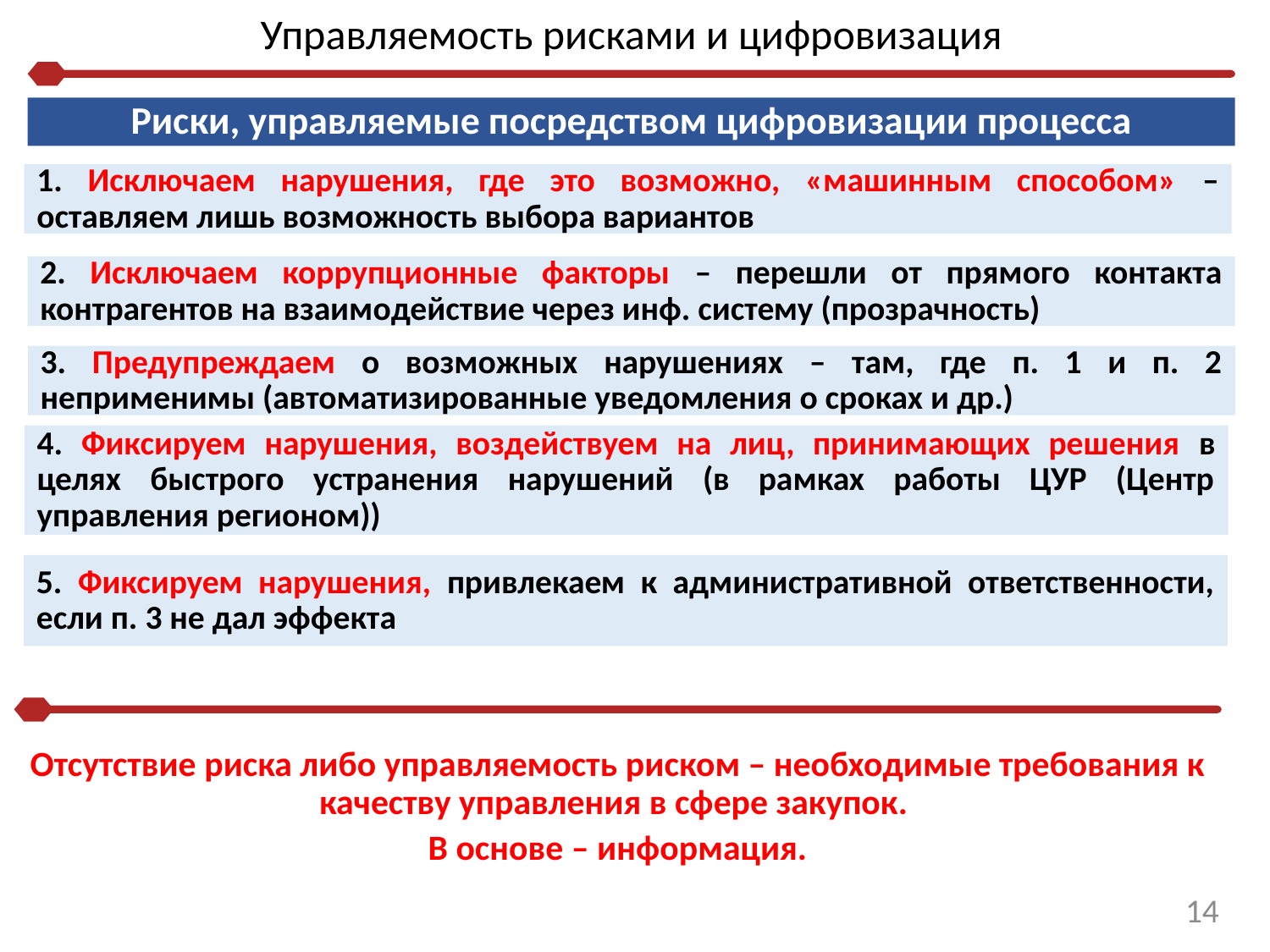

Управляемость рисками и цифровизация

Риски, управляемые посредством цифровизации процесса
1. Исключаем нарушения, где это возможно, «машинным способом» – оставляем лишь возможность выбора вариантов
2. Исключаем коррупционные факторы – перешли от прямого контакта контрагентов на взаимодействие через инф. систему (прозрачность)
3. Предупреждаем о возможных нарушениях – там, где п. 1 и п. 2 неприменимы (автоматизированные уведомления о сроках и др.)
4. Фиксируем нарушения, воздействуем на лиц, принимающих решения в целях быстрого устранения нарушений (в рамках работы ЦУР (Центр управления регионом))
5. Фиксируем нарушения, привлекаем к административной ответственности, если п. 3 не дал эффекта

Отсутствие риска либо управляемость риском – необходимые требования к качеству управления в сфере закупок.
В основе – информация.
14